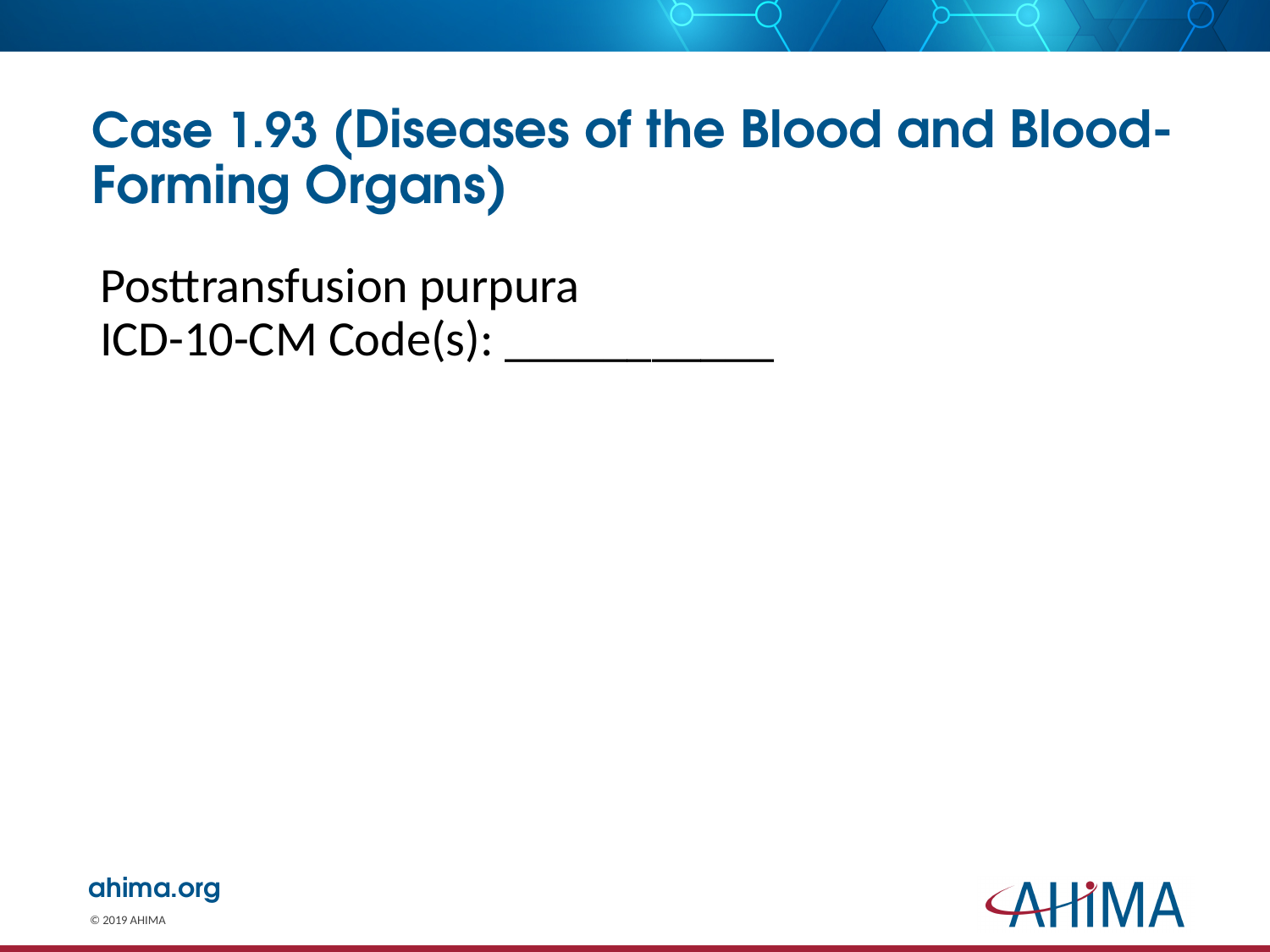

# Case 1.93 (Diseases of the Blood and Blood-Forming Organs)
Posttransfusion purpura
ICD-10-CM Code(s): ___________